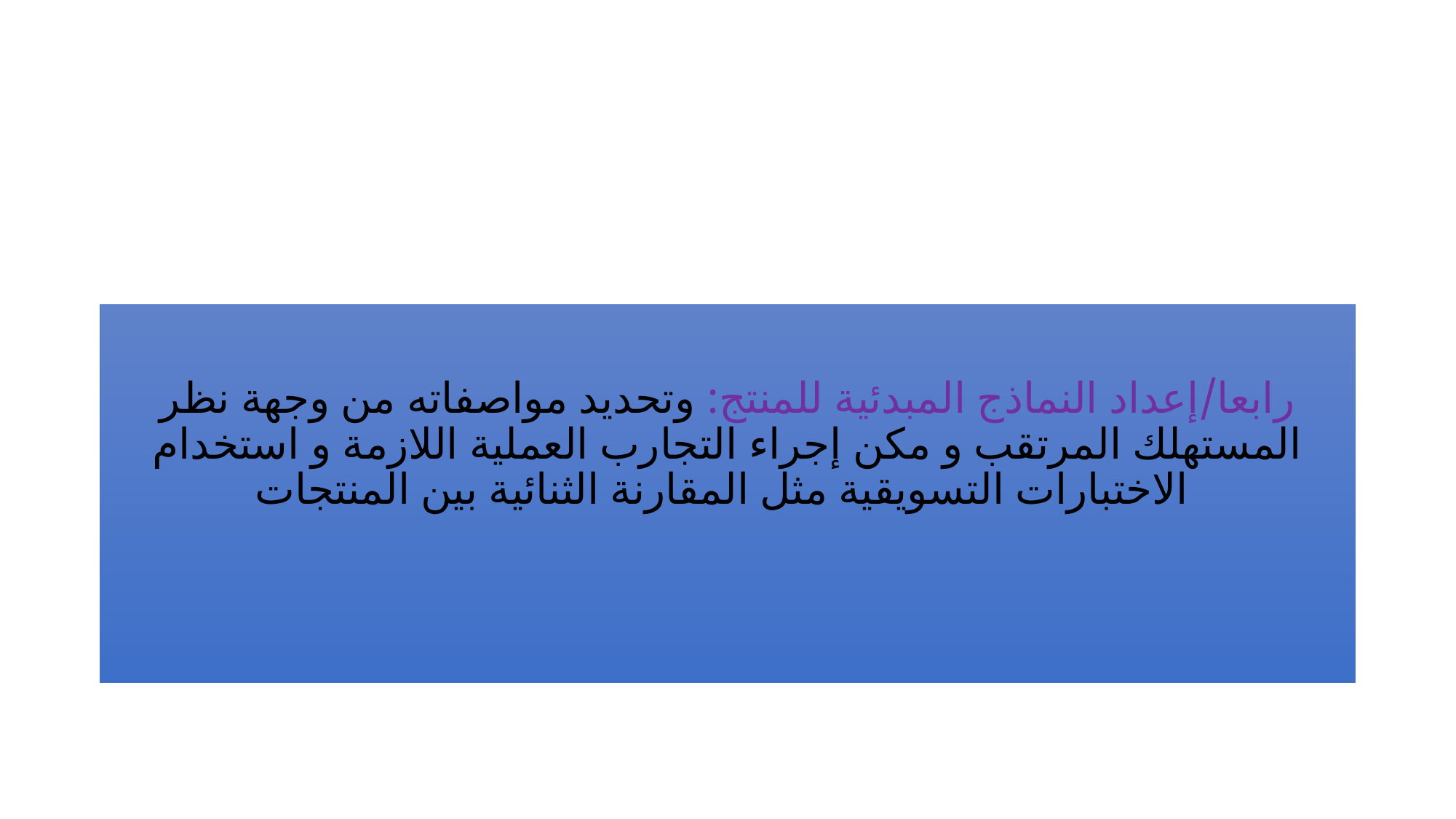

رابعا/إعداد النماذج المبدئية للمنتج: وتحديد مواصفاته من وجهة نظر المستهلك المرتقب و مكن إجراء التجارب العملية اللازمة و استخدام الاختبارات التسويقية مثل المقارنة الثنائية بين المنتجات